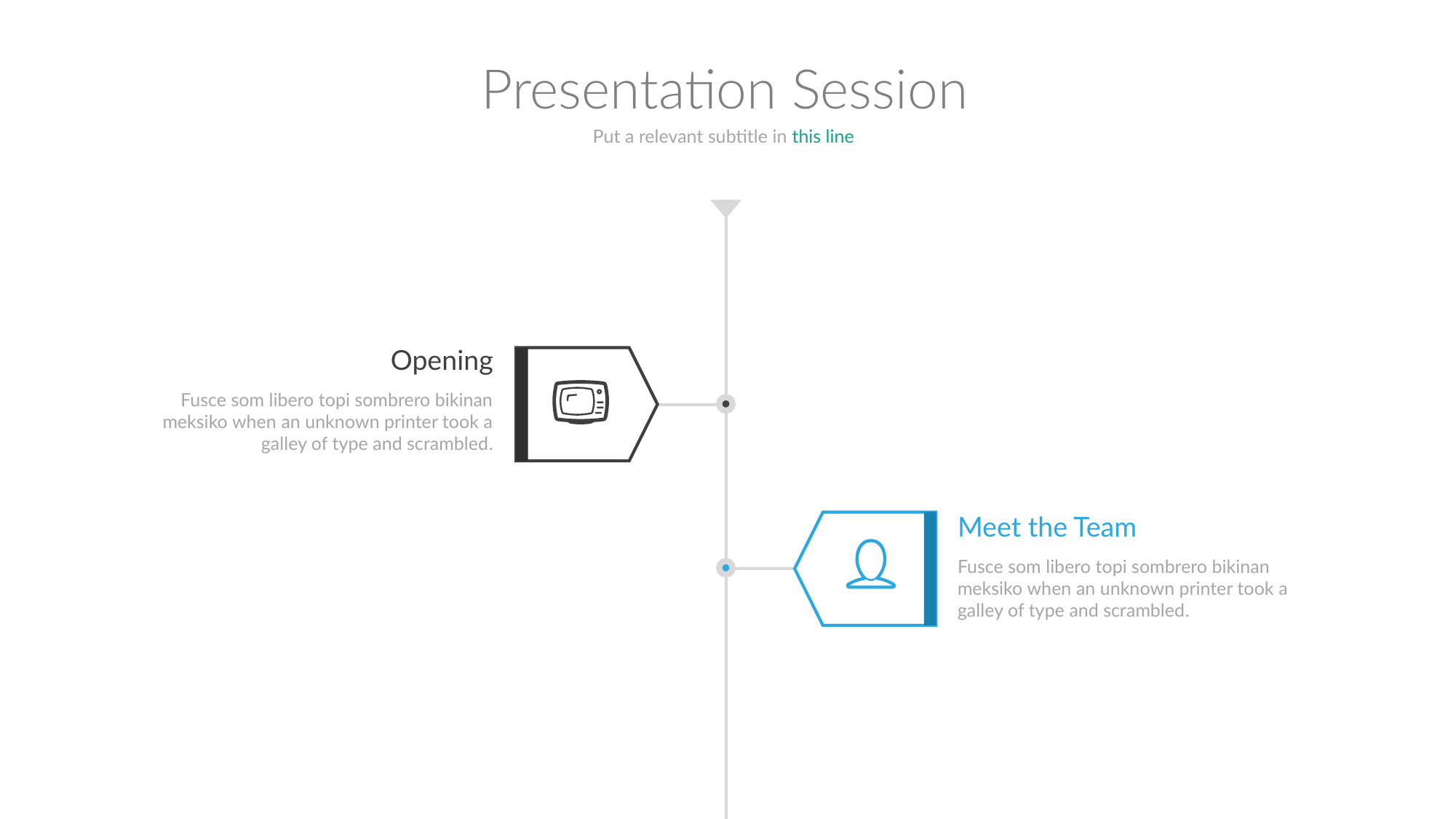

Presentation Session
Put a relevant subtitle in this line

Opening
Fusce som libero topi sombrero bikinan meksiko when an unknown printer took a galley of type and scrambled.

Meet the Team
Fusce som libero topi sombrero bikinan meksiko when an unknown printer took a galley of type and scrambled.